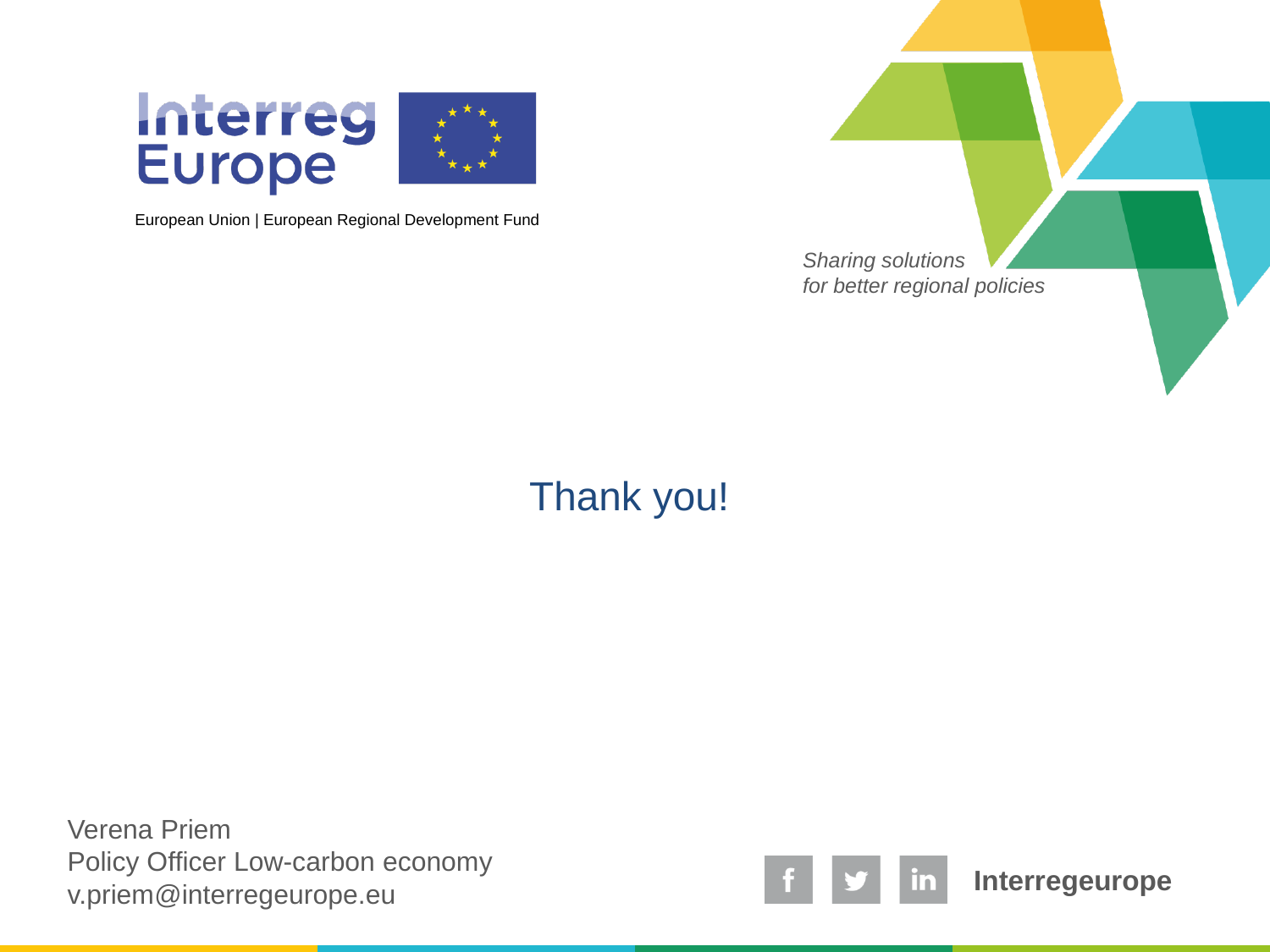

# Thank you!
Verena Priem
Policy Officer Low-carbon economy
v.priem@interregeurope.eu